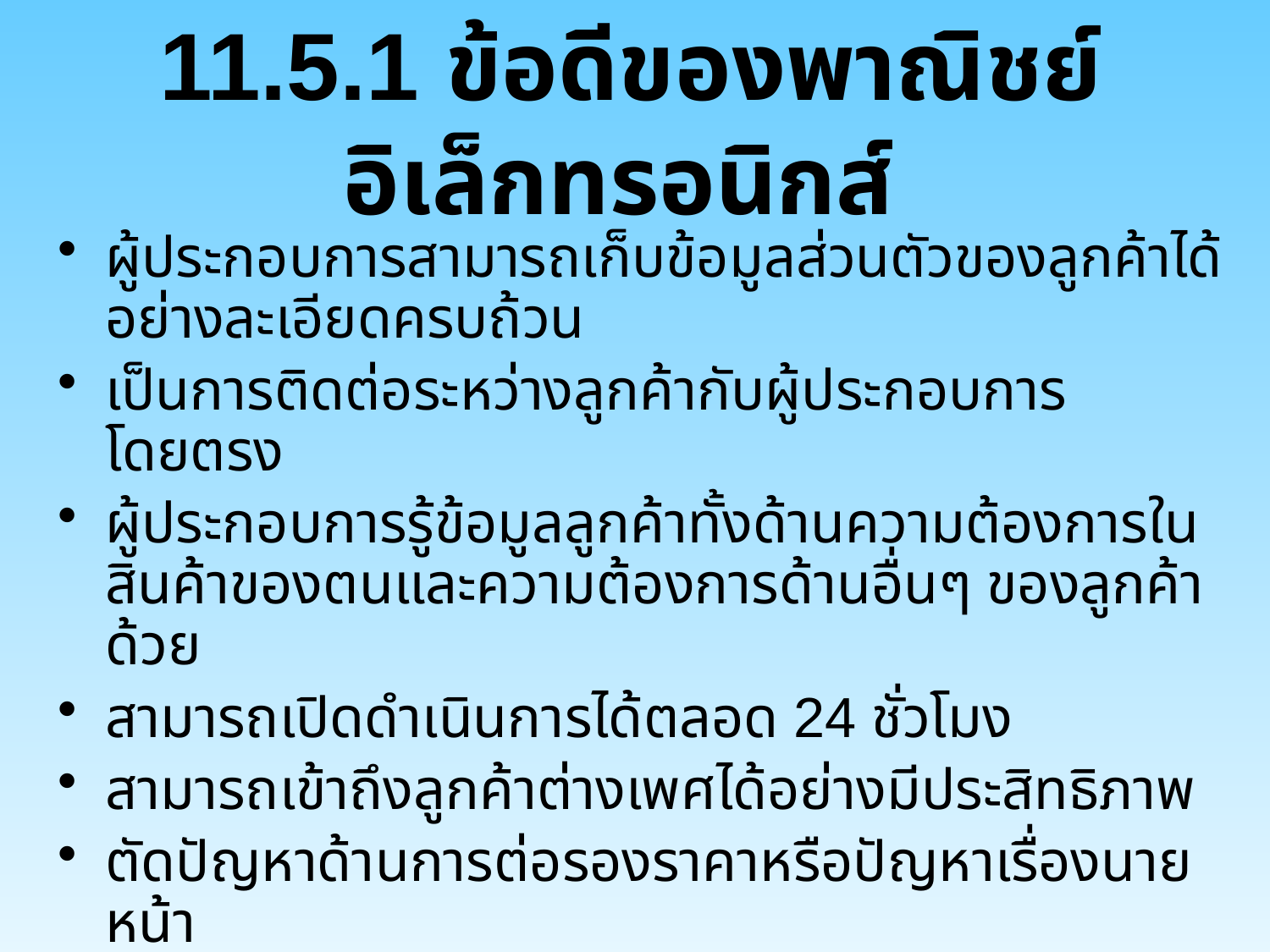

# 11.5.1 ข้อดีของพาณิชย์อิเล็กทรอนิกส์
ผู้ประกอบการสามารถเก็บข้อมูลส่วนตัวของลูกค้าได้อย่างละเอียดครบถ้วน
เป็นการติดต่อระหว่างลูกค้ากับผู้ประกอบการโดยตรง
ผู้ประกอบการรู้ข้อมูลลูกค้าทั้งด้านความต้องการในสินค้าของตนและความต้องการด้านอื่นๆ ของลูกค้าด้วย
สามารถเปิดดำเนินการได้ตลอด 24 ชั่วโมง
สามารถเข้าถึงลูกค้าต่างเพศได้อย่างมีประสิทธิภาพ
ตัดปัญหาด้านการต่อรองราคาหรือปัญหาเรื่องนายหน้า
โอกาสทางธุรกิจเท่าเทียมกัน
การประชาสัมพันธ์ทำได้ง่ายขึ้น